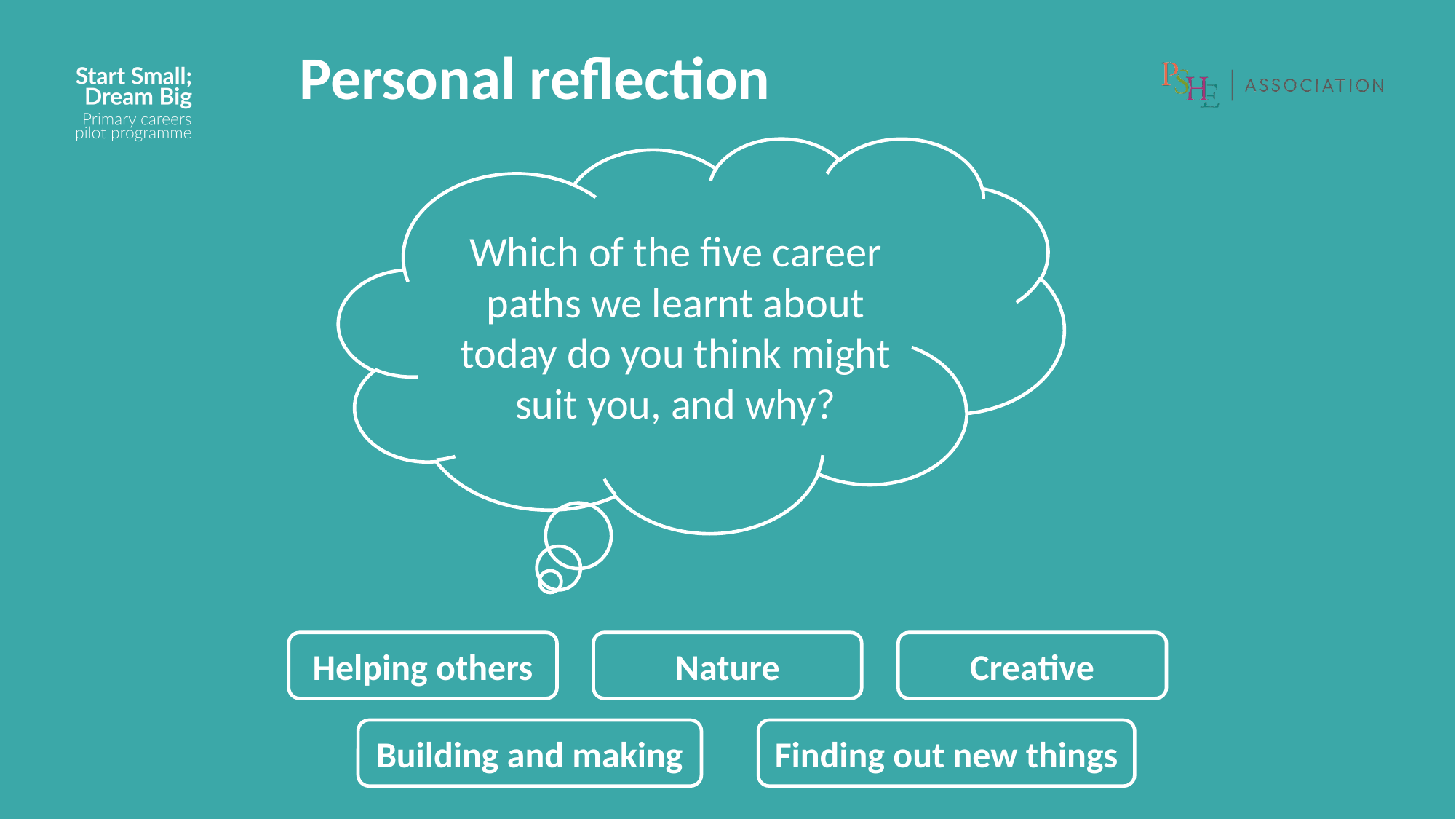

Personal reflection
Which of the five career paths we learnt about today do you think might suit you, and why?
Helping others
Nature
Creative
Building and making
Finding out new things